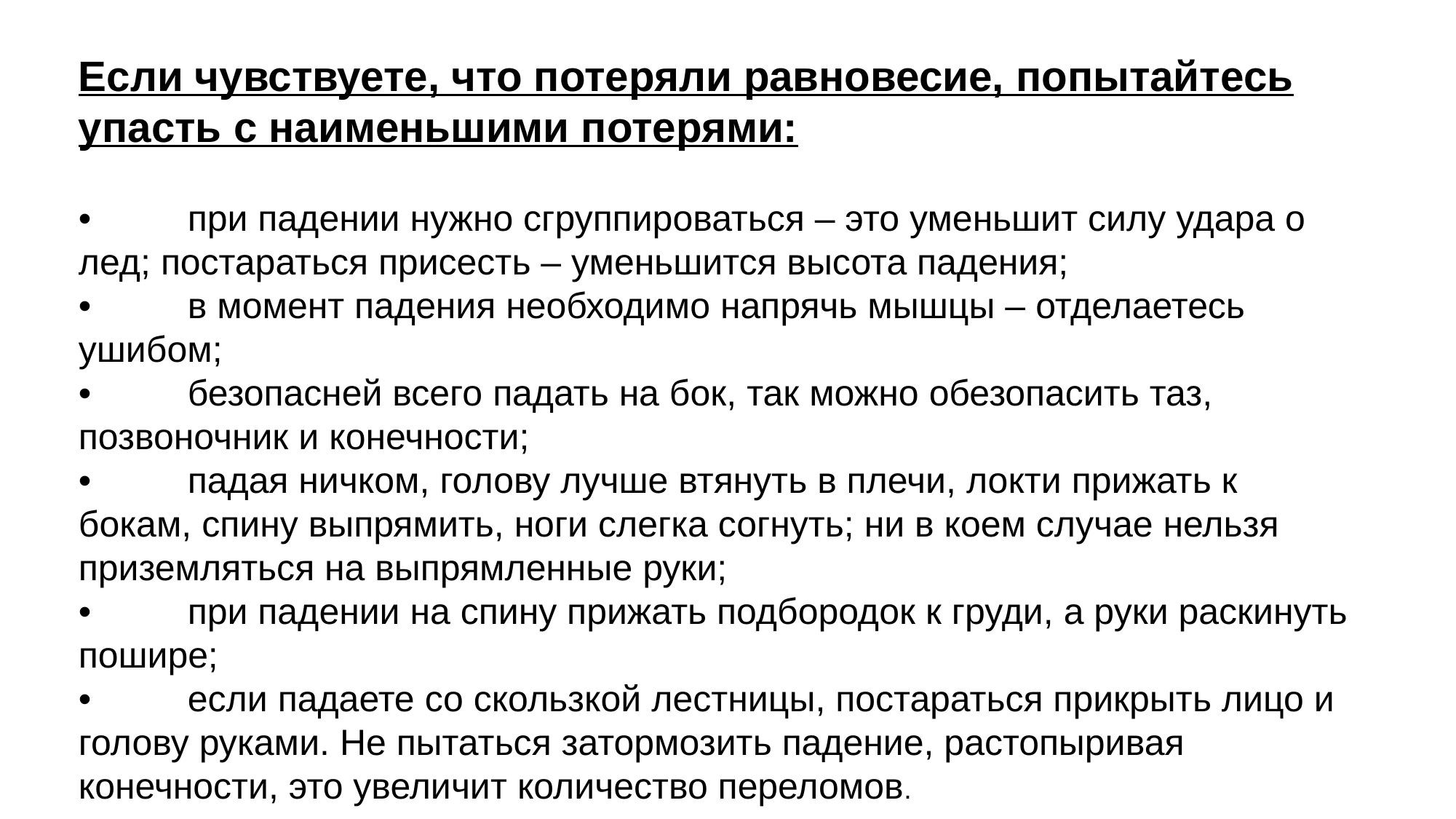

Если чувствуете, что потеряли равновесие, попытайтесь упасть с наименьшими потерями:

•	при падении нужно сгруппироваться – это уменьшит силу удара о лед; постараться присесть – уменьшится высота падения;
•	в момент падения необходимо напрячь мышцы – отделаетесь ушибом;
•	безопасней всего падать на бок, так можно обезопасить таз, позвоночник и конечности;
•	падая ничком, голову лучше втянуть в плечи, локти прижать к бокам, спину выпрямить, ноги слегка согнуть; ни в коем случае нельзя приземляться на выпрямленные руки;
•	при падении на спину прижать подбородок к груди, а руки раскинуть пошире;
•	если падаете со скользкой лестницы, постараться прикрыть лицо и голову руками. Не пытаться затормозить падение, растопыривая конечности, это увеличит количество переломов.